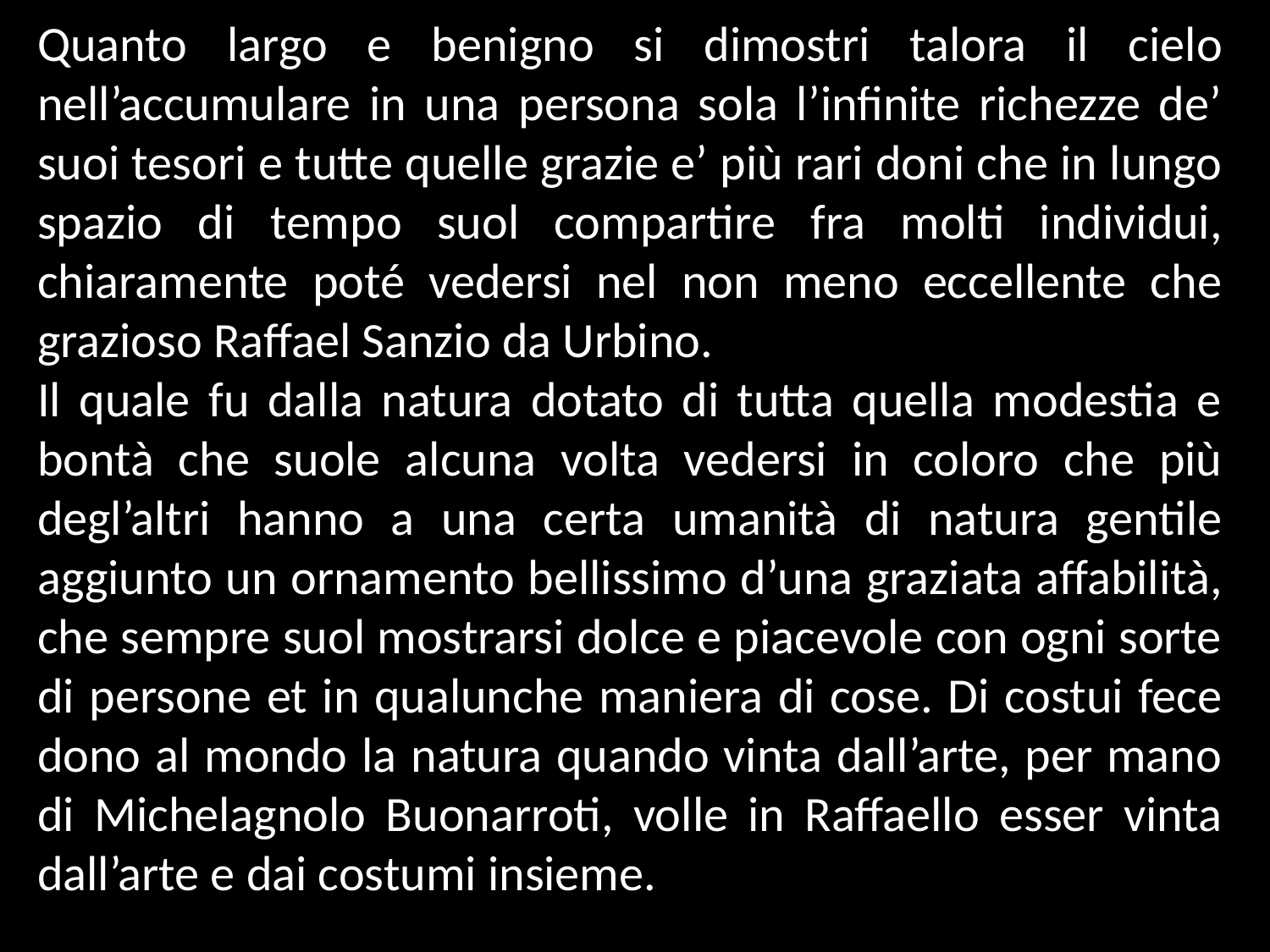

Quanto largo e benigno si dimostri talora il cielo nell’accumulare in una persona sola l’infinite richezze de’ suoi tesori e tutte quelle grazie e’ più rari doni che in lungo spazio di tempo suol compartire fra molti individui, chiaramente poté vedersi nel non meno eccellente che grazioso Raffael Sanzio da Urbino.
Il quale fu dalla natura dotato di tutta quella modestia e bontà che suole alcuna volta vedersi in coloro che più degl’altri hanno a una certa umanità di natura gentile aggiunto un ornamento bellissimo d’una graziata affabilità, che sempre suol mostrarsi dolce e piacevole con ogni sorte di persone et in qualunche maniera di cose. Di costui fece dono al mondo la natura quando vinta dall’arte, per mano di Michelagnolo Buonarroti, volle in Raffaello esser vinta dall’arte e dai costumi insieme.